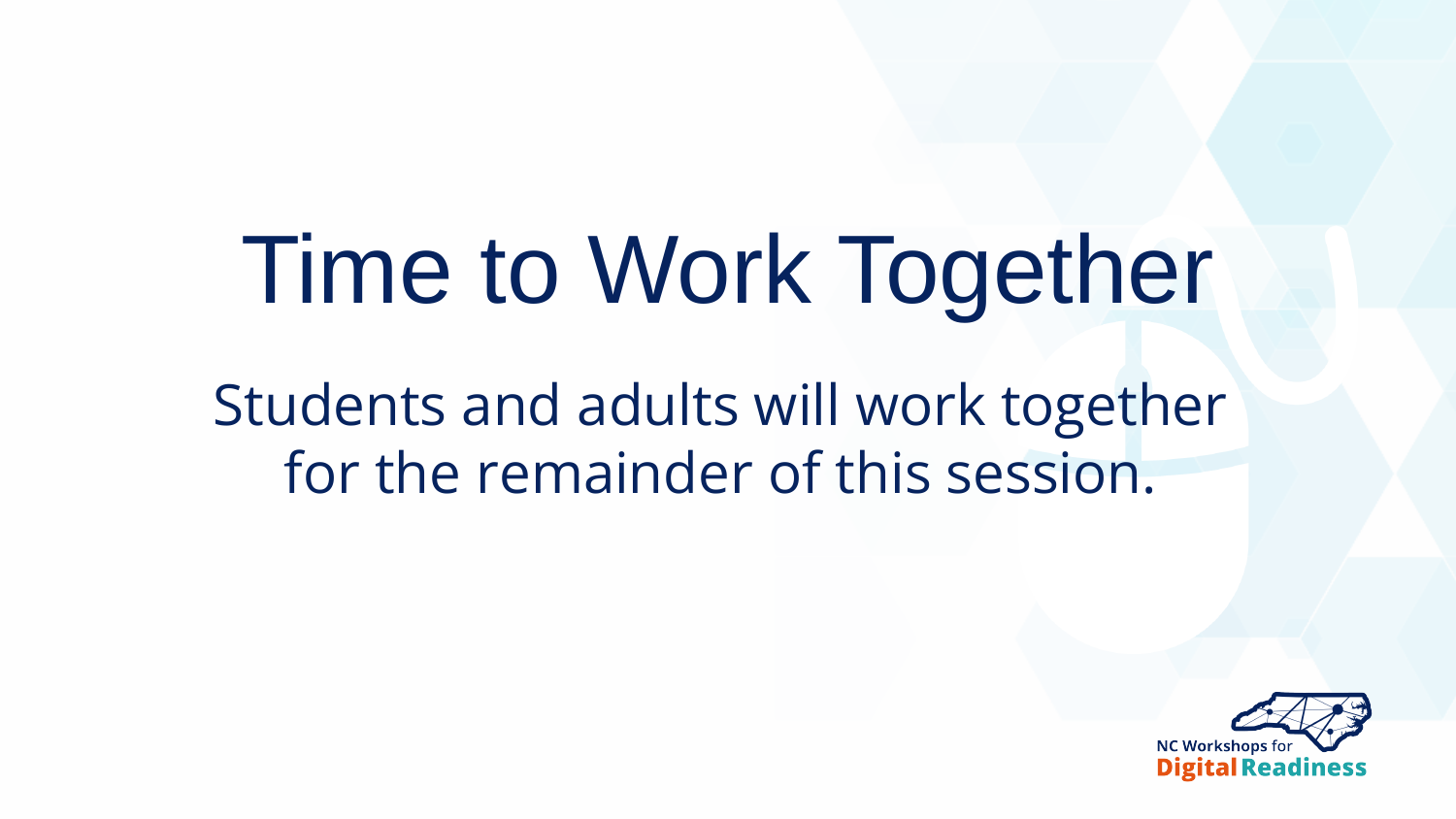

# Time to Work Together
Students and adults will work together
for the remainder of this session.